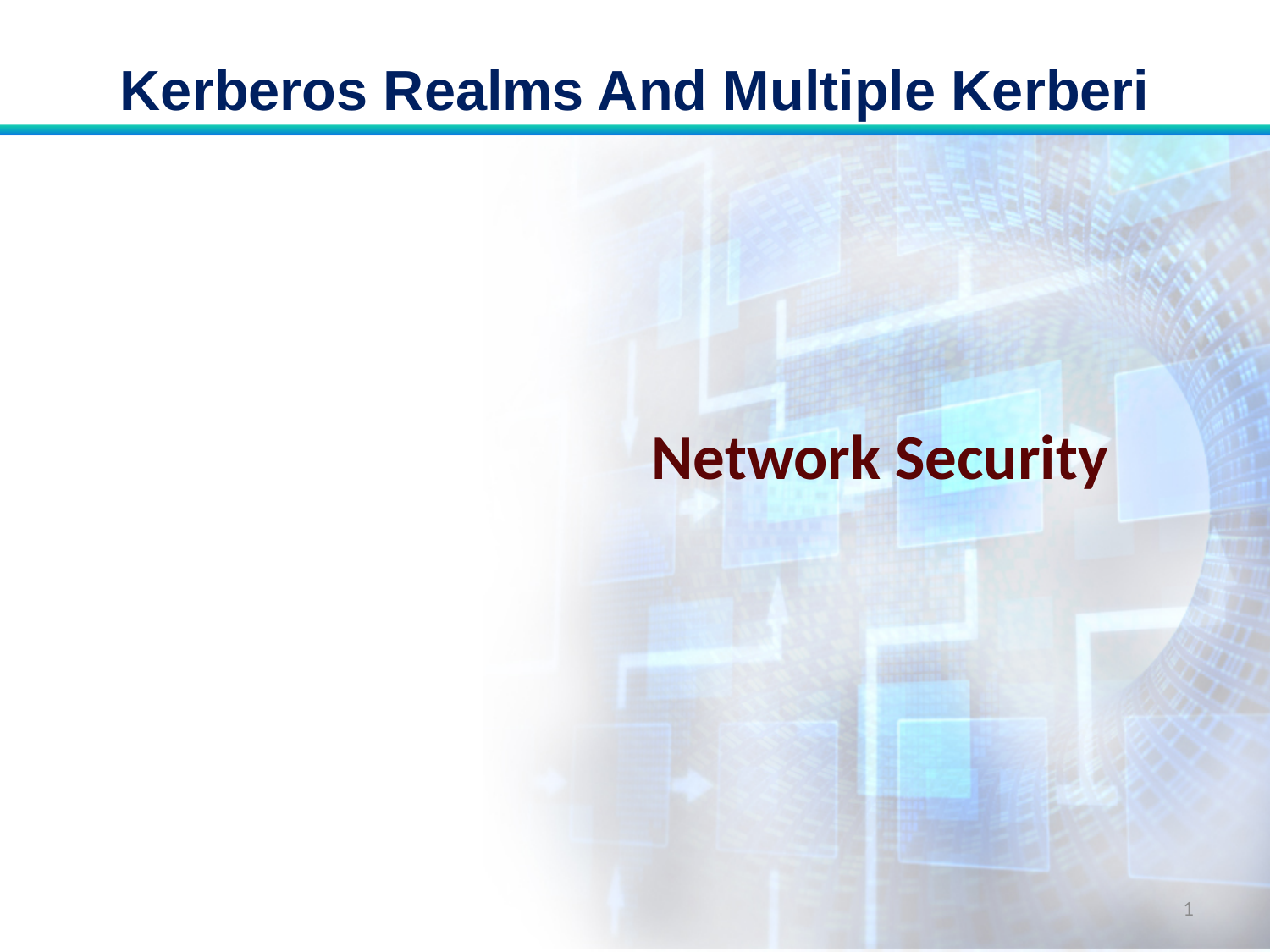

# Kerberos Realms And Multiple Kerberi
Network Security
1